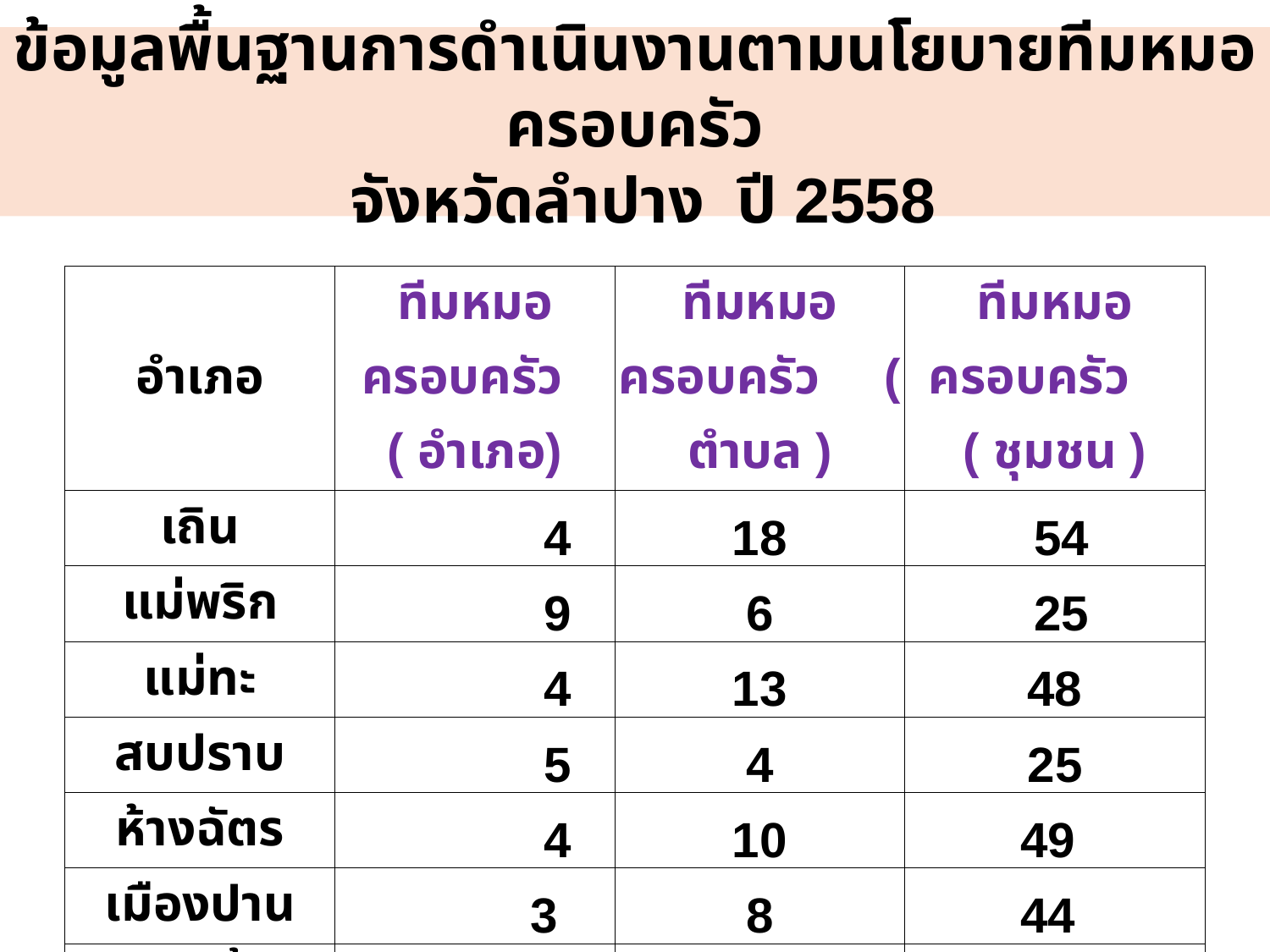

# ข้อมูลพื้นฐานการดำเนินงานตามนโยบายทีมหมอครอบครัว จังหวัดลำปาง  ปี 2558
| อำเภอ | ทีมหมอครอบครัว ( อำเภอ) | ทีมหมอครอบครัว ( ตำบล ) | ทีมหมอครอบครัว ( ชุมชน ) |
| --- | --- | --- | --- |
| เถิน | 4 | 18 | 54 |
| แม่พริก | 9 | 6 | 25 |
| แม่ทะ | 4 | 13 | 48 |
| สบปราบ | 5 | 4 | 25 |
| ห้างฉัตร | 4 | 10 | 49 |
| เมืองปาน | 3 | 8 | 44 |
| รวมทั้งจังหวัด | 57 | 144 | 616 |